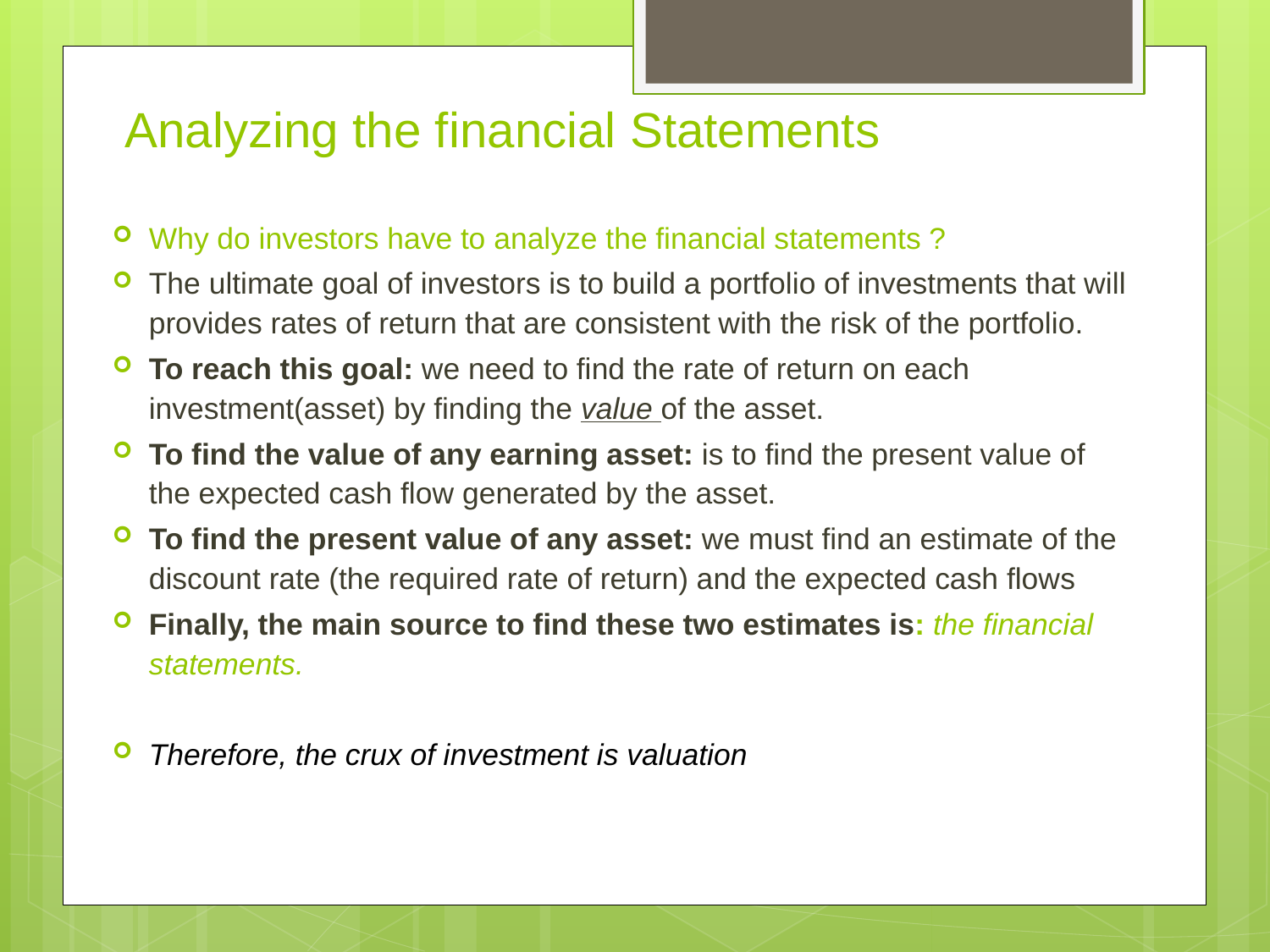

# Analyzing the financial Statements
Why do investors have to analyze the financial statements ?
The ultimate goal of investors is to build a portfolio of investments that will provides rates of return that are consistent with the risk of the portfolio.
To reach this goal: we need to find the rate of return on each investment(asset) by finding the value of the asset.
To find the value of any earning asset: is to find the present value of the expected cash flow generated by the asset.
To find the present value of any asset: we must find an estimate of the discount rate (the required rate of return) and the expected cash flows
Finally, the main source to find these two estimates is: the financial statements.

Therefore, the crux of investment is valuation